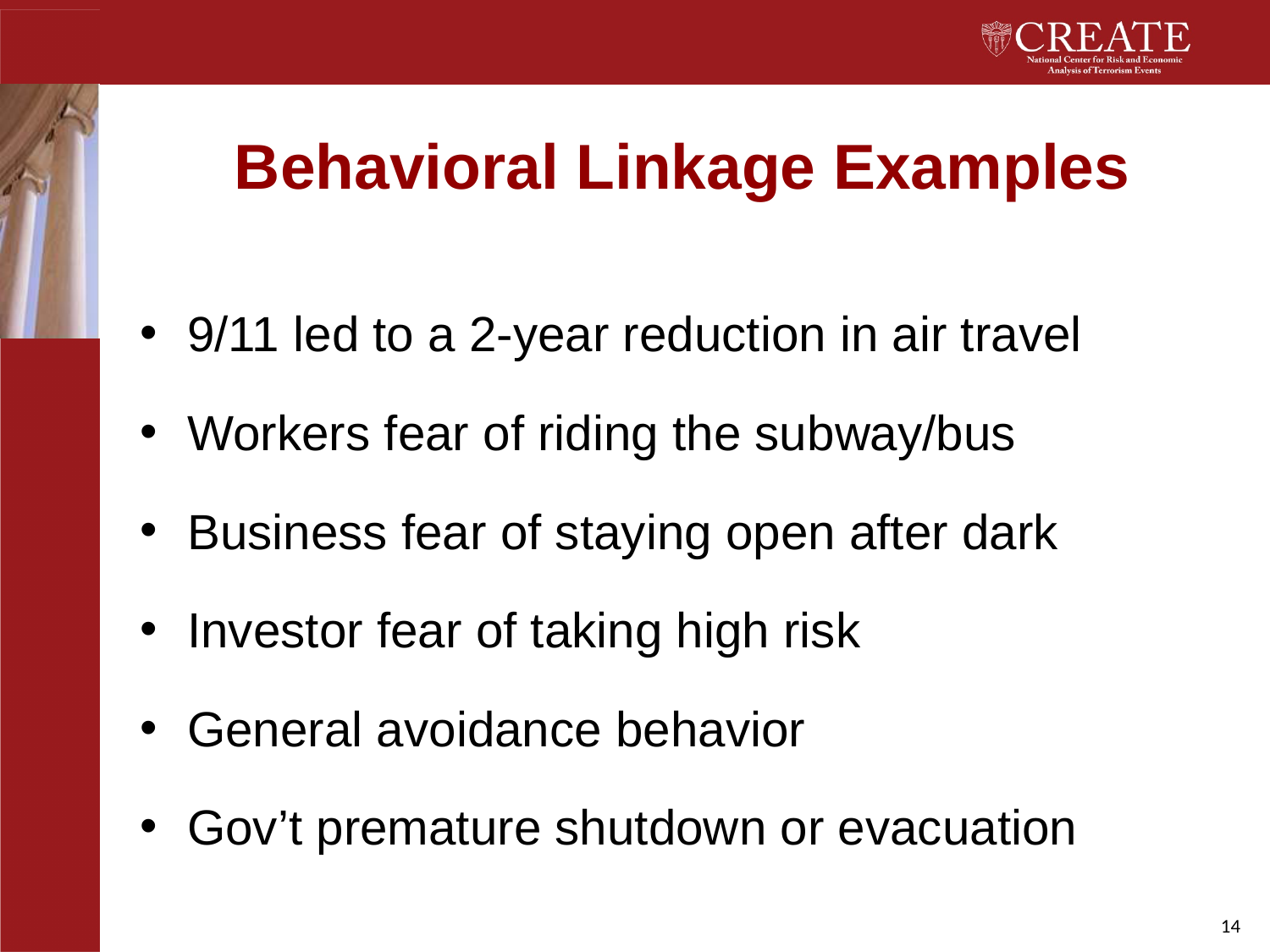

# Behavioral Linkage Examples
9/11 led to a 2-year reduction in air travel

Workers fear of riding the subway/bus

Business fear of staying open after dark

Investor fear of taking high risk

General avoidance behavior

Gov’t premature shutdown or evacuation